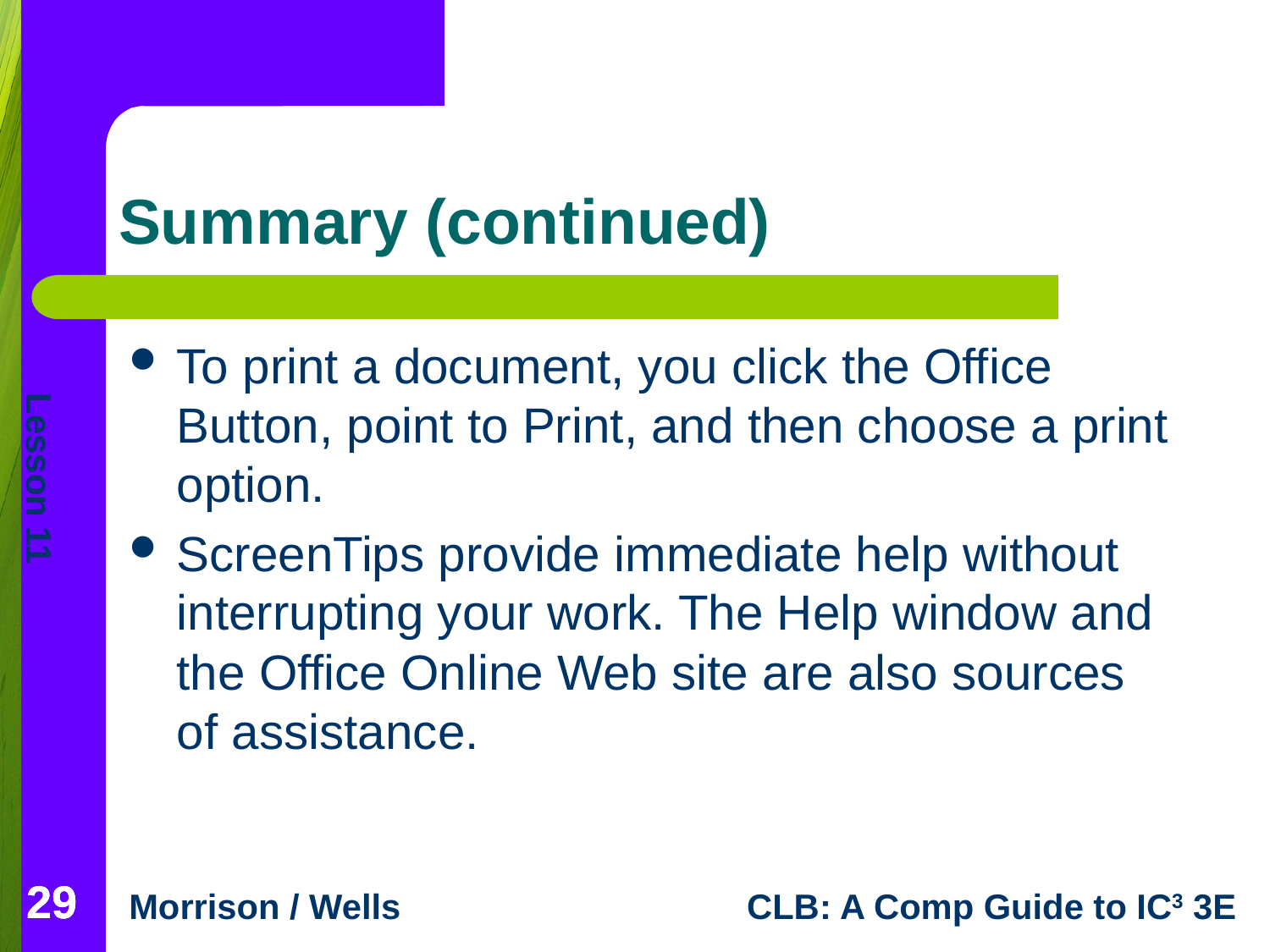

# Summary (continued)
To print a document, you click the Office Button, point to Print, and then choose a print option.
ScreenTips provide immediate help without interrupting your work. The Help window and the Office Online Web site are also sources of assistance.
29
29
29